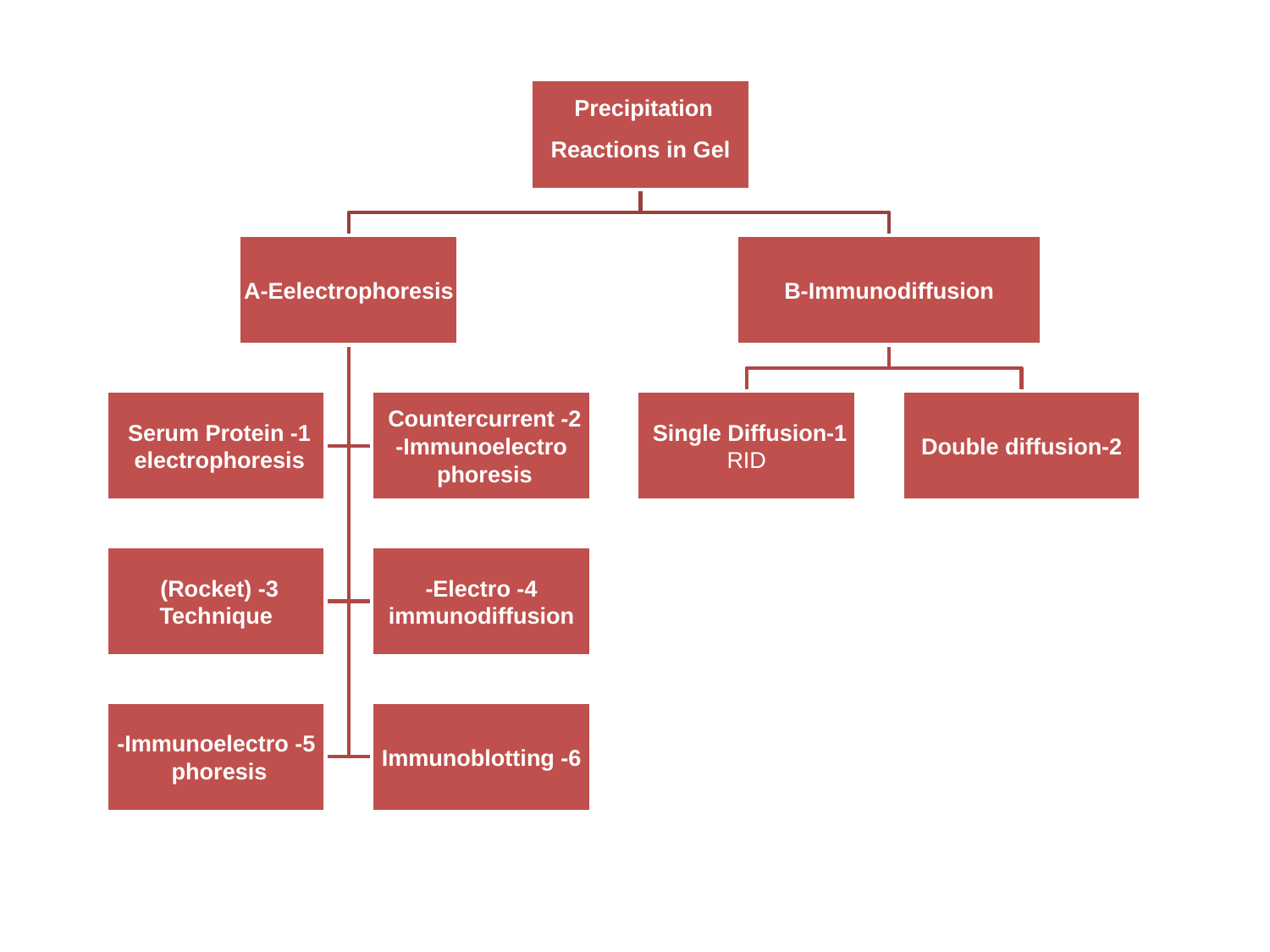

Precipitation
Reactions in Gel

A-Eelectrophoresis
1- Serum Protein
electrophoresis
2- Countercurrent
Immunoelectro-
phoresis
3- (Rocket)
Technique
4- Electro-
immunodiffusion
5- Immunoelectro-
phoresis
6- Immunoblotting
B-Immunodiffusion

1-Single Diffusion
RID

2-Double diffusion